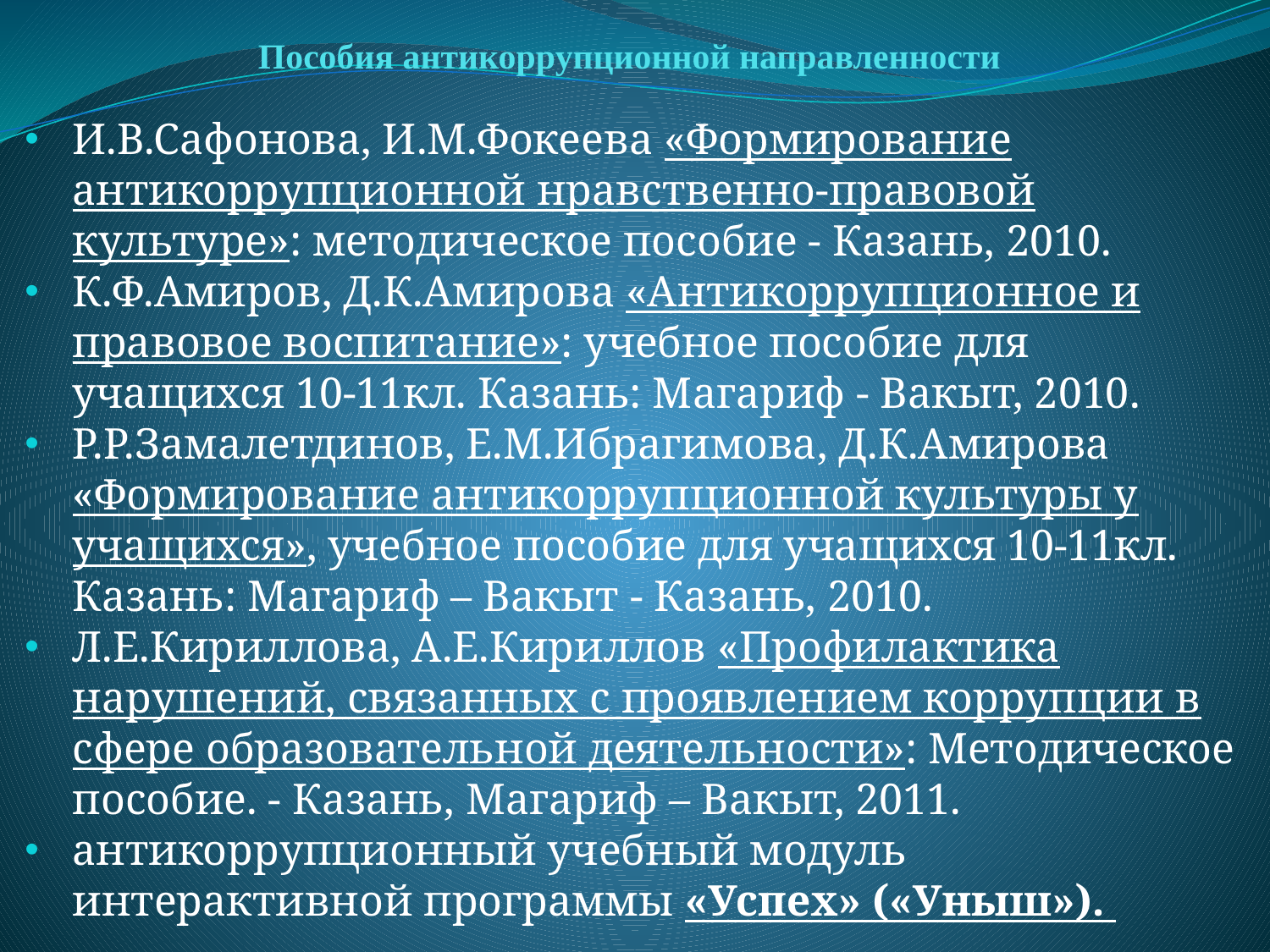

# Пособия антикоррупционной направленности
И.В.Сафонова, И.М.Фокеева «Формирование антикоррупционной нравственно-правовой культуре»: методическое пособие - Казань, 2010.
К.Ф.Амиров, Д.К.Амирова «Антикоррупционное и правовое воспитание»: учебное пособие для учащихся 10-11кл. Казань: Магариф - Вакыт, 2010.
Р.Р.Замалетдинов, Е.М.Ибрагимова, Д.К.Амирова «Формирование антикоррупционной культуры у учащихся», учебное пособие для учащихся 10-11кл. Казань: Магариф – Вакыт - Казань, 2010.
Л.Е.Кириллова, А.Е.Кириллов «Профилактика нарушений, связанных с проявлением коррупции в сфере образовательной деятельности»: Методическое пособие. - Казань, Магариф – Вакыт, 2011.
антикоррупционный учебный модуль интерактивной программы «Успех» («Уныш»).